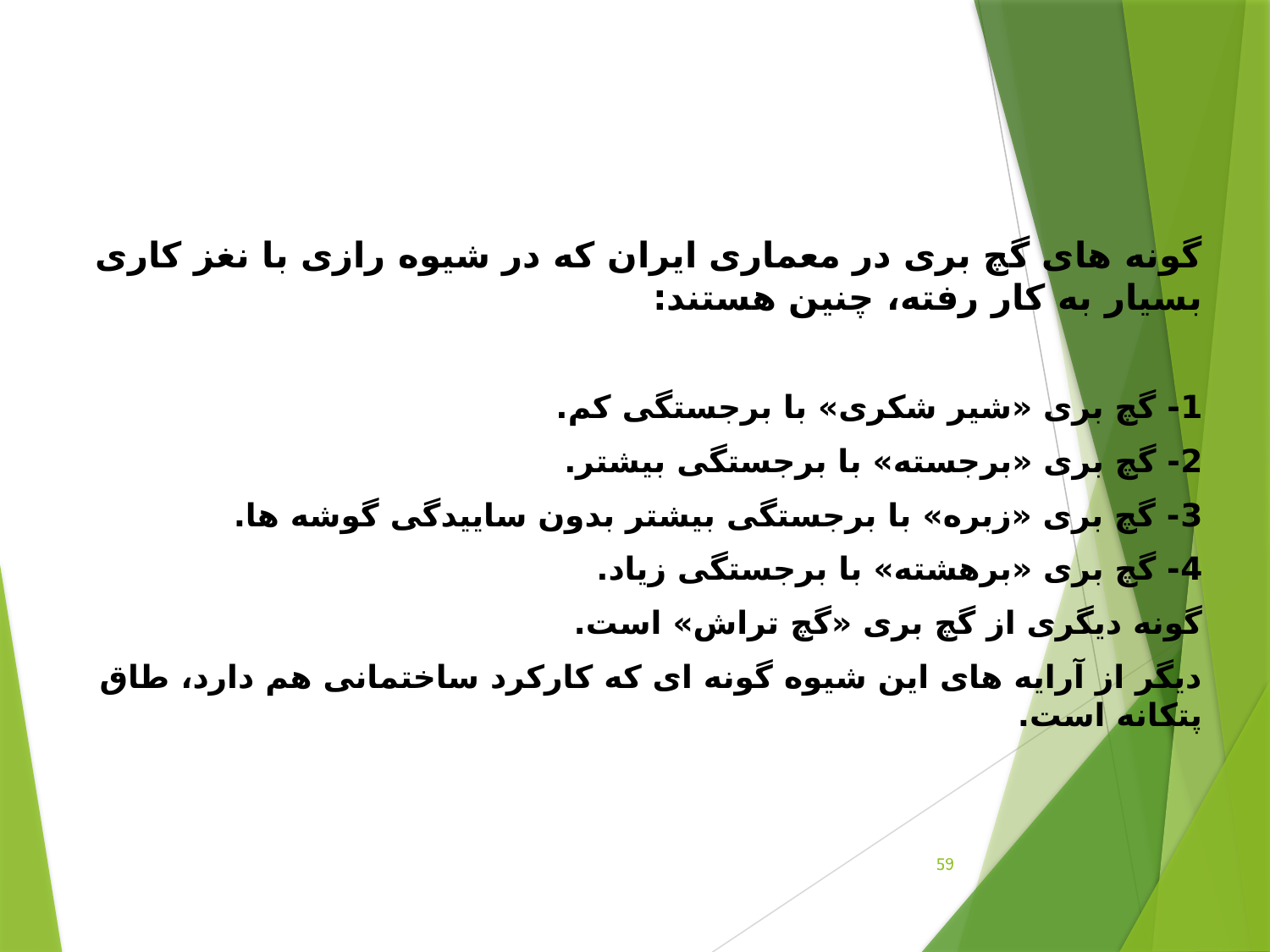

گونه های گچ بری در معماری ایران که در شیوه رازی با نغز کاری بسیار به کار رفته، چنین هستند:

1- گچ بری «شیر شکری» با برجستگی کم.
2- گچ بری «برجسته» با برجستگی بیشتر.
3- گچ بری «زبره» با برجستگی بیشتر بدون ساییدگی گوشه ها.
4- گچ بری «برهشته» با برجستگی زیاد.
گونه دیگری از گچ بری «گچ تراش» است.
دیگر از آرایه های این شیوه گونه ای که کارکرد ساختمانی هم دارد، طاق پتکانه است.
59